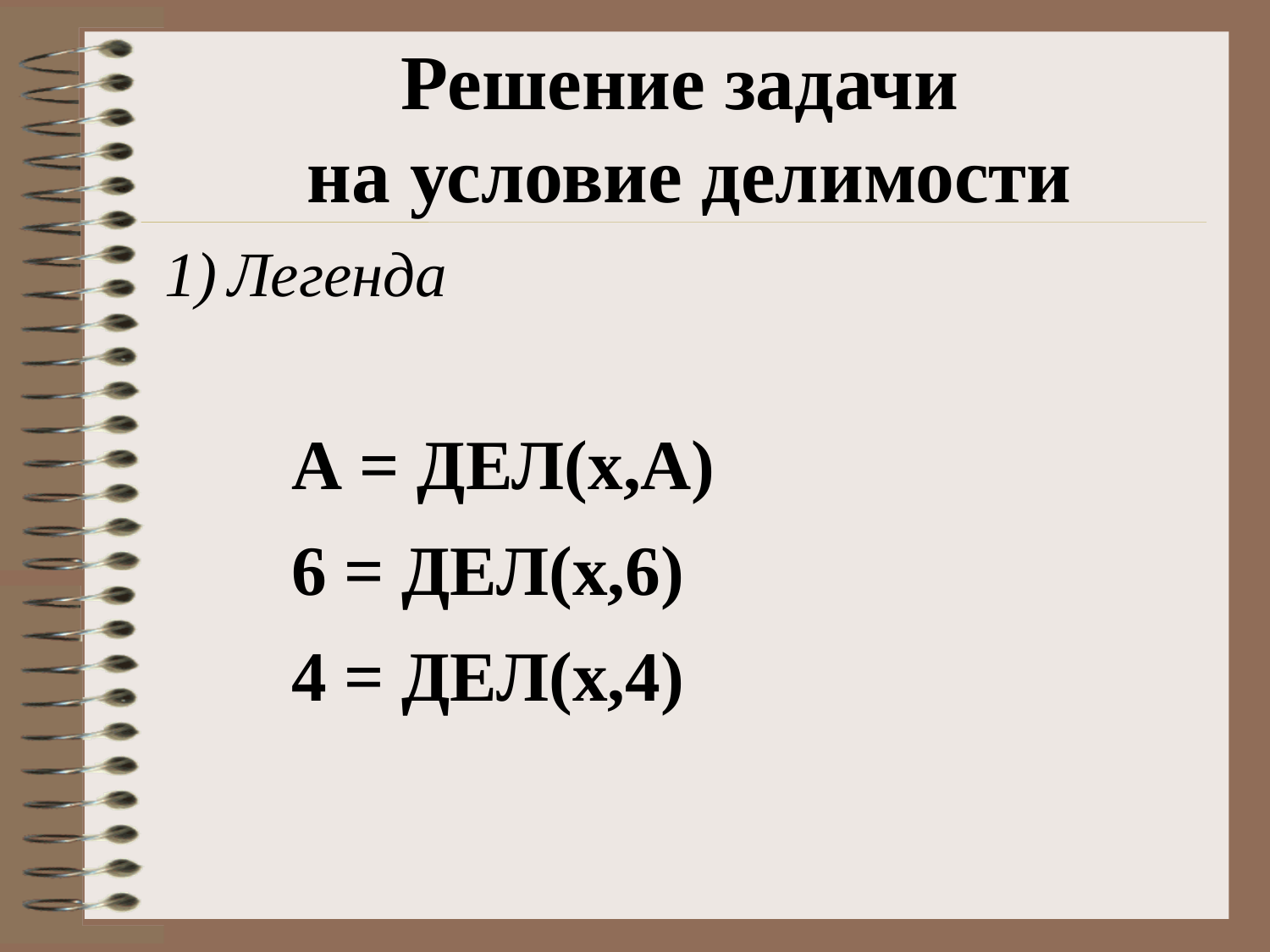

Решение задачи
на условие делимости
Легенда

	А = ДЕЛ(x,А)
	6 = ДЕЛ(x,6)
	4 = ДЕЛ(x,4)